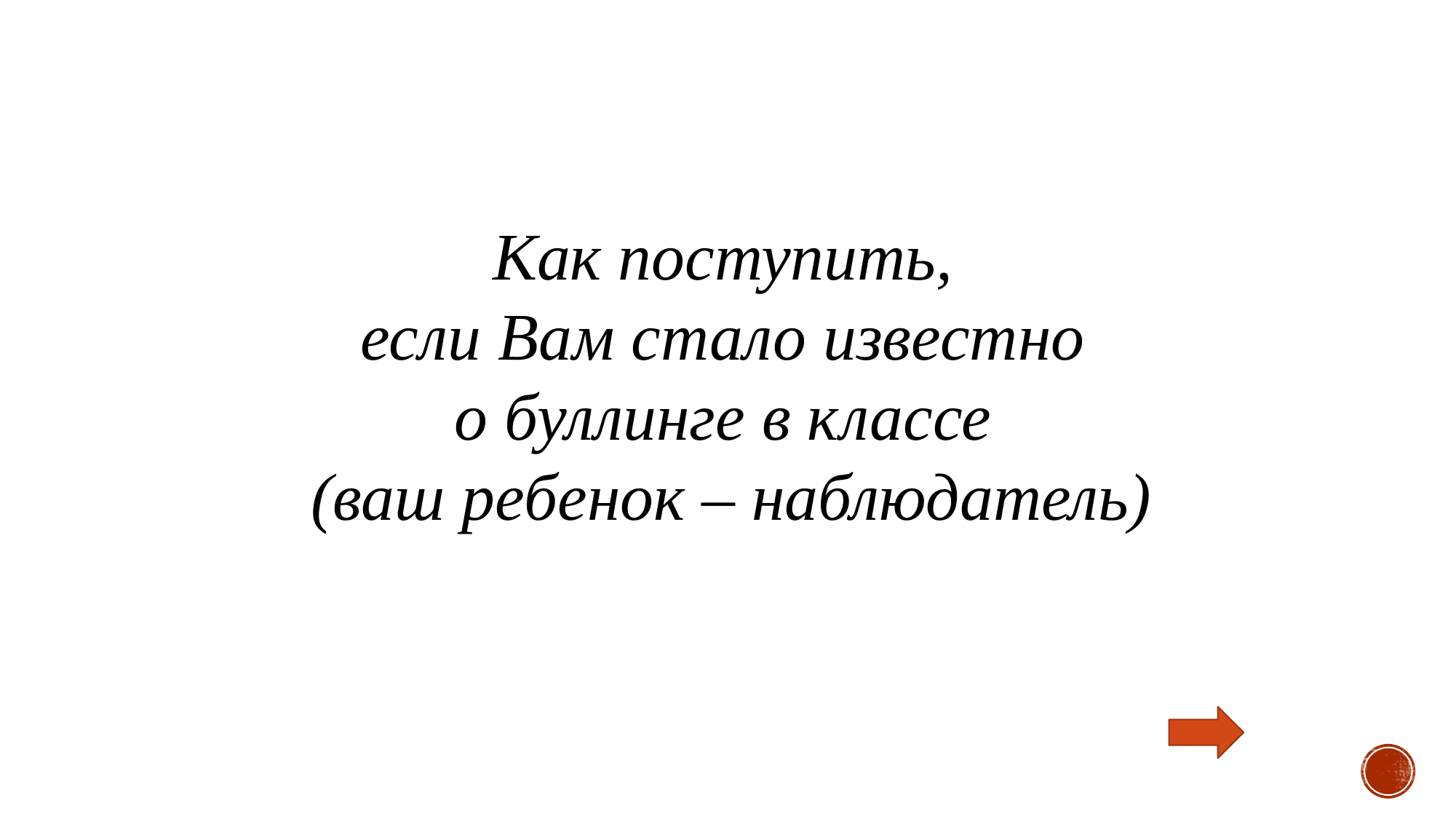

Как поступить,
если Вам стало известно
о буллинге в классе
(ваш ребенок – наблюдатель)